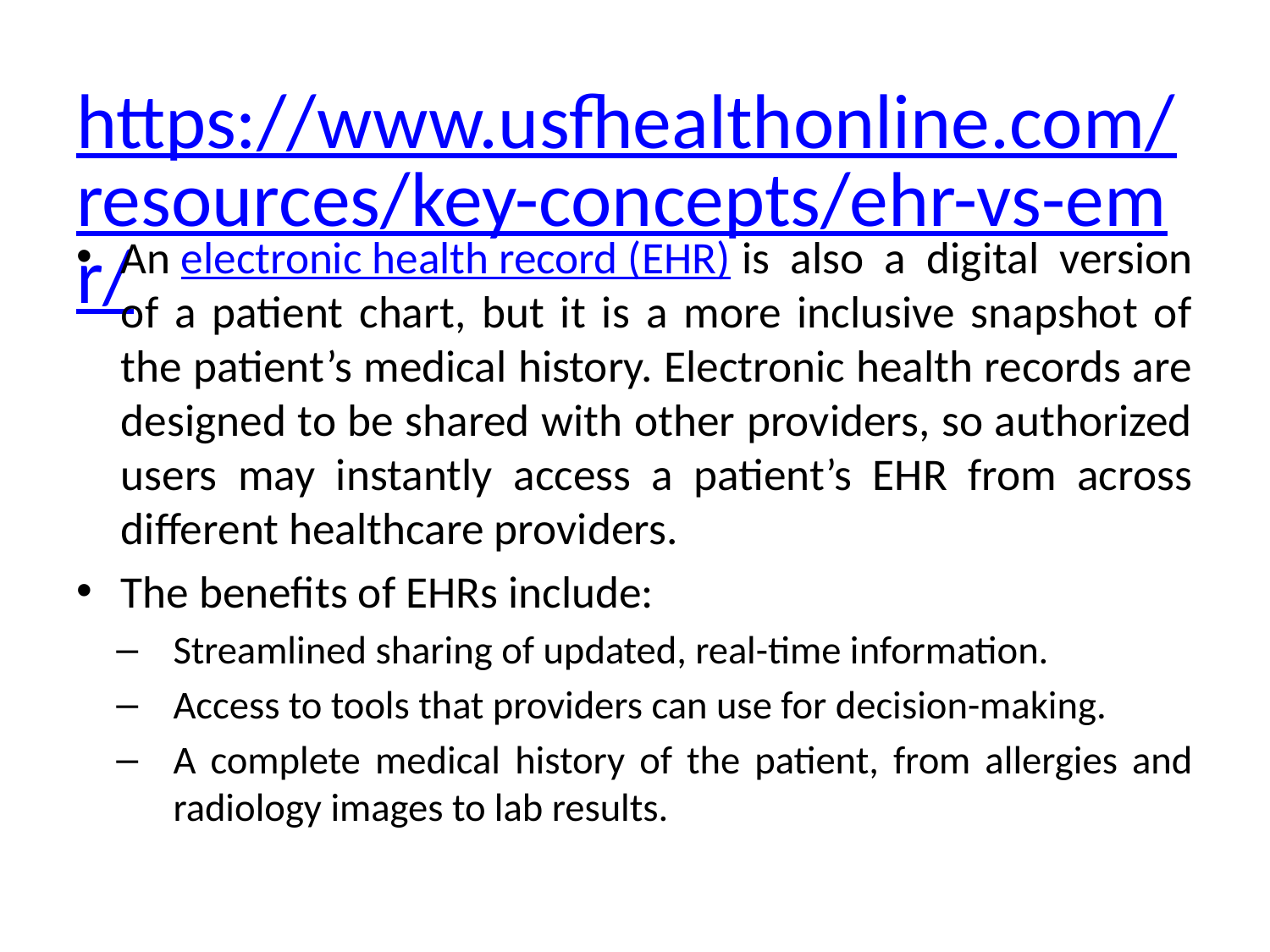

# https://www.usfhealthonline.com/resources/key-concepts/ehr-vs-emr/
An electronic health record (EHR) is also a digital version of a patient chart, but it is a more inclusive snapshot of the patient’s medical history. Electronic health records are designed to be shared with other providers, so authorized users may instantly access a patient’s EHR from across different healthcare providers.
The benefits of EHRs include:
Streamlined sharing of updated, real-time information.
Access to tools that providers can use for decision-making.
A complete medical history of the patient, from allergies and radiology images to lab results.